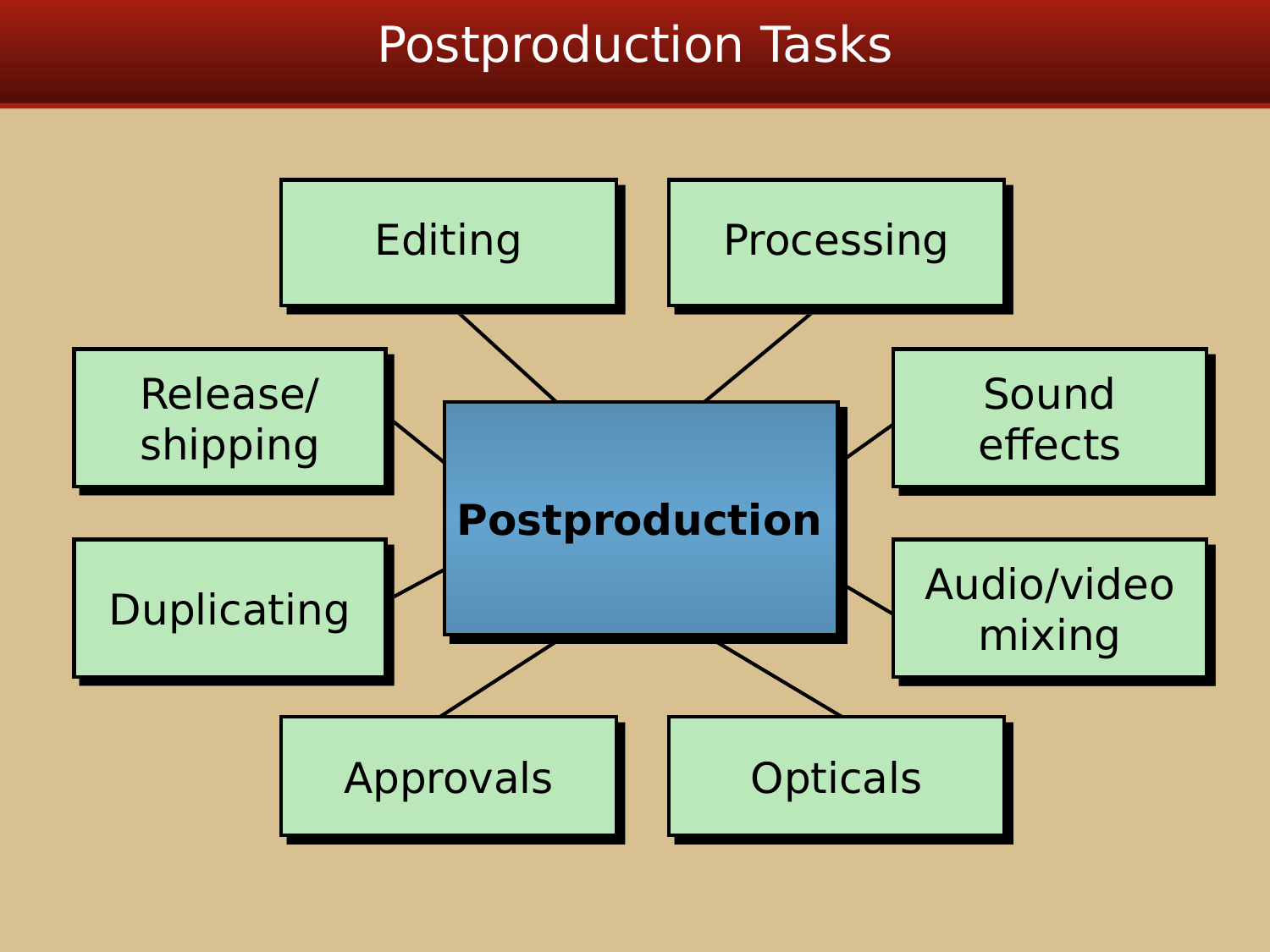

# Postproduction Tasks

Editing

Processing

Release/
shipping

Sound effects

Postproduction
Duplicating

Audio/video mixing

Approvals

Opticals